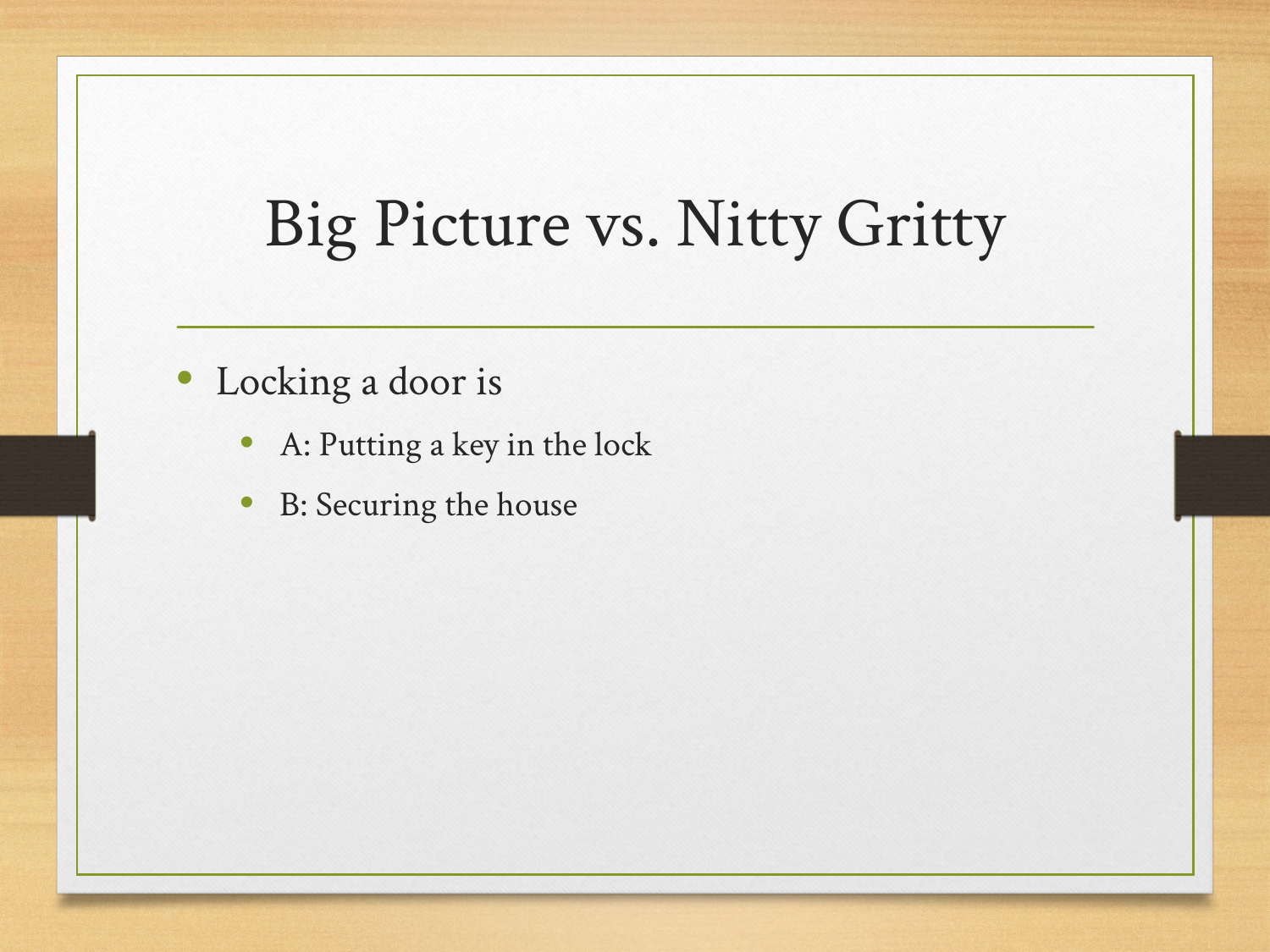

# Big Picture vs. Nitty Gritty
Locking a door is
A: Putting a key in the lock
B: Securing the house